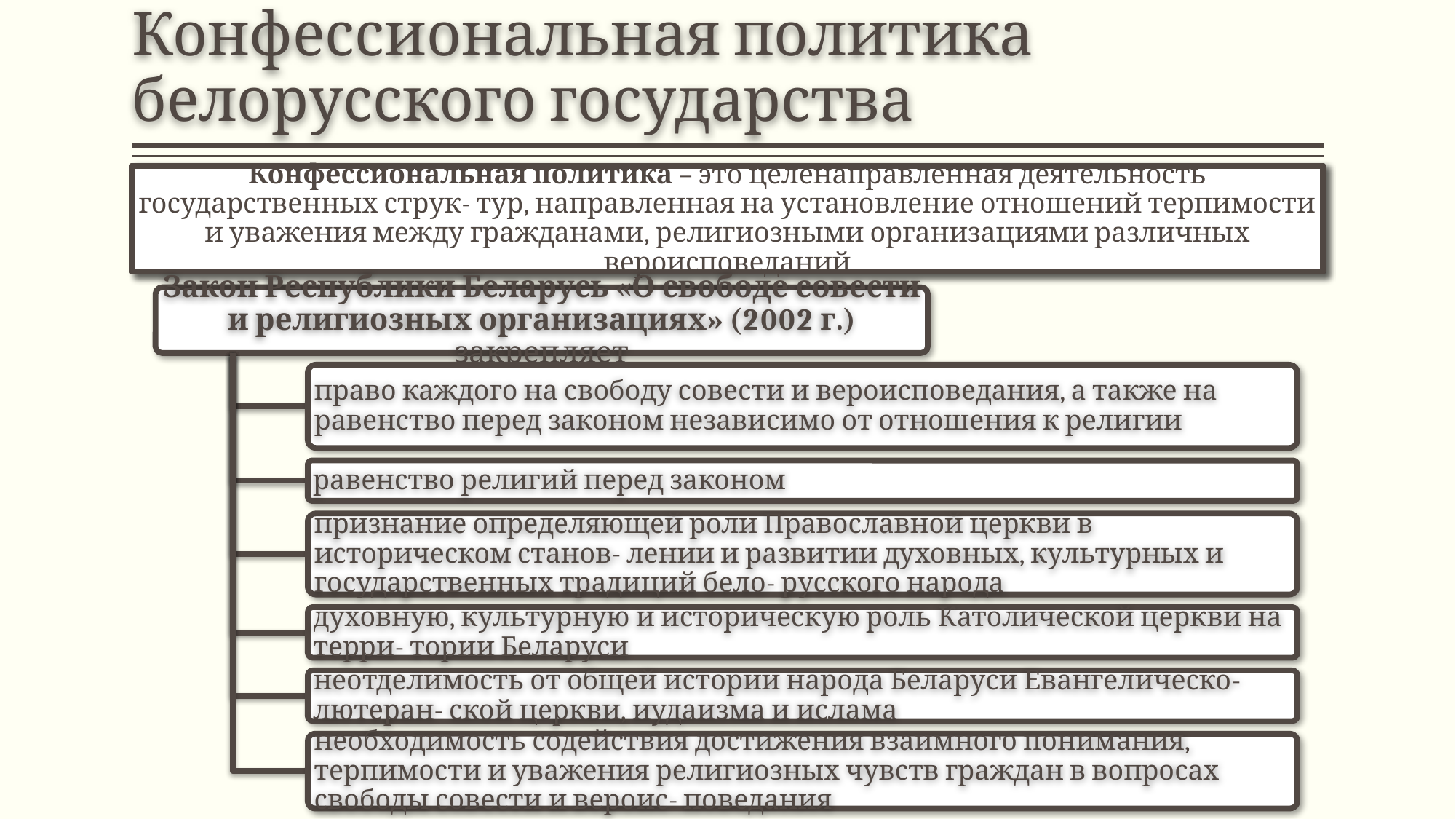

# Конфессиональная политика белорусского государства

Конфессиональная политика – это целенаправленная деятельность государственных струк- тур, направленная на установление отношений терпимости и уважения между гражданами, религиозными организациями различных вероисповеданий

Закон Республики Беларусь «О свободе совести и религиозных организациях» (2002 г.) закрепляет

право каждого на свободу совести и вероисповедания, а также на равенство перед законом независимо от отношения к религии

равенство религий перед законом

признание определяющей роли Православной церкви в историческом станов- лении и развитии духовных, культурных и государственных традиций бело- русского народа

духовную, культурную и историческую роль Католической церкви на терри- тории Беларуси

неотделимость от общей истории народа Беларуси Евангелическо-лютеран- ской церкви, иудаизма и ислама

необходимость содействия достижения взаимного понимания, терпимости и уважения религиозных чувств граждан в вопросах свободы совести и вероис- поведания